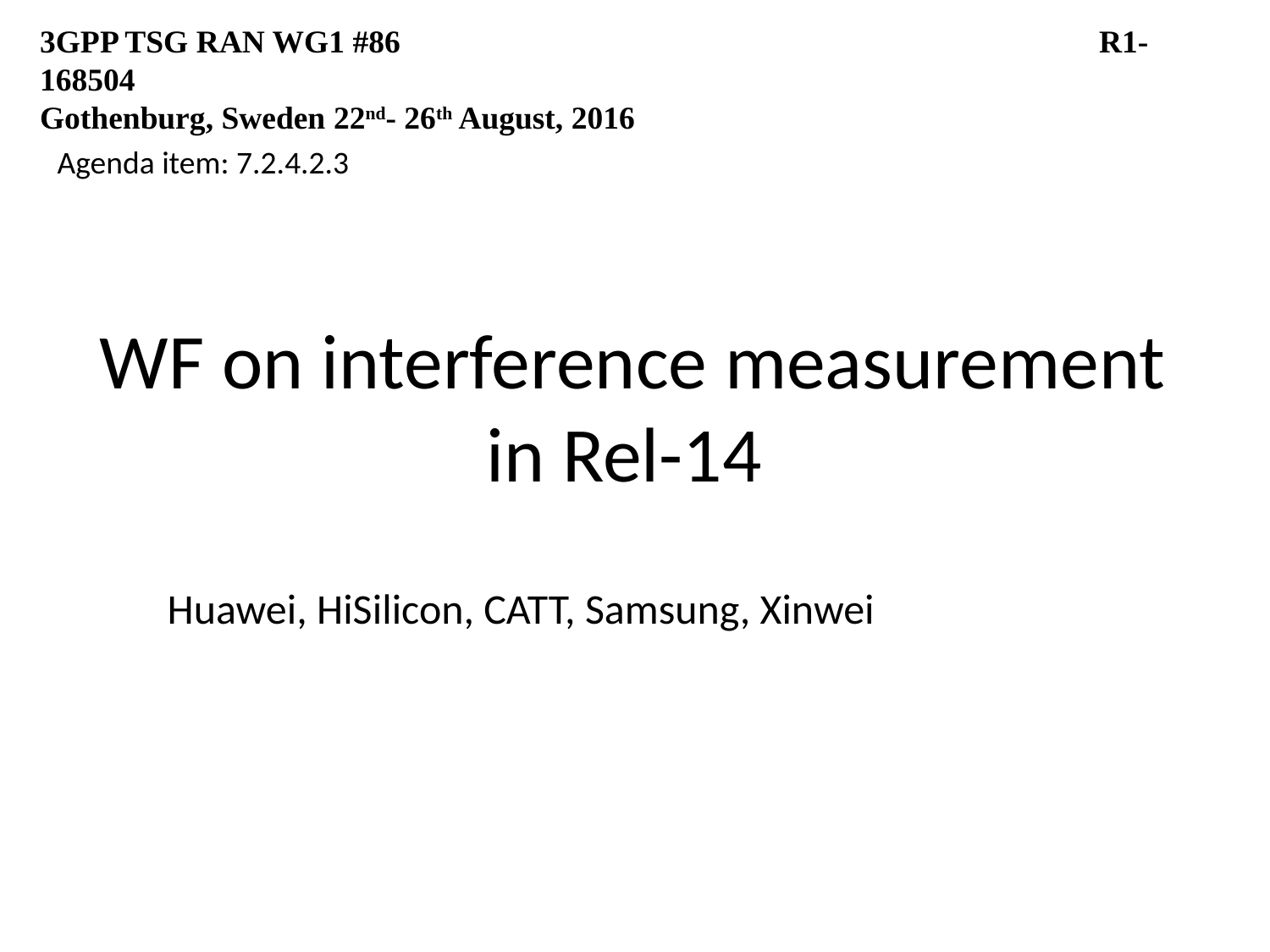

3GPP TSG RAN WG1 #86				                                     R1-168504
Gothenburg, Sweden 22nd- 26th August, 2016

Agenda item: 7.2.4.2.3
WF on interference measurement in Rel-14
Huawei, HiSilicon, CATT, Samsung, Xinwei